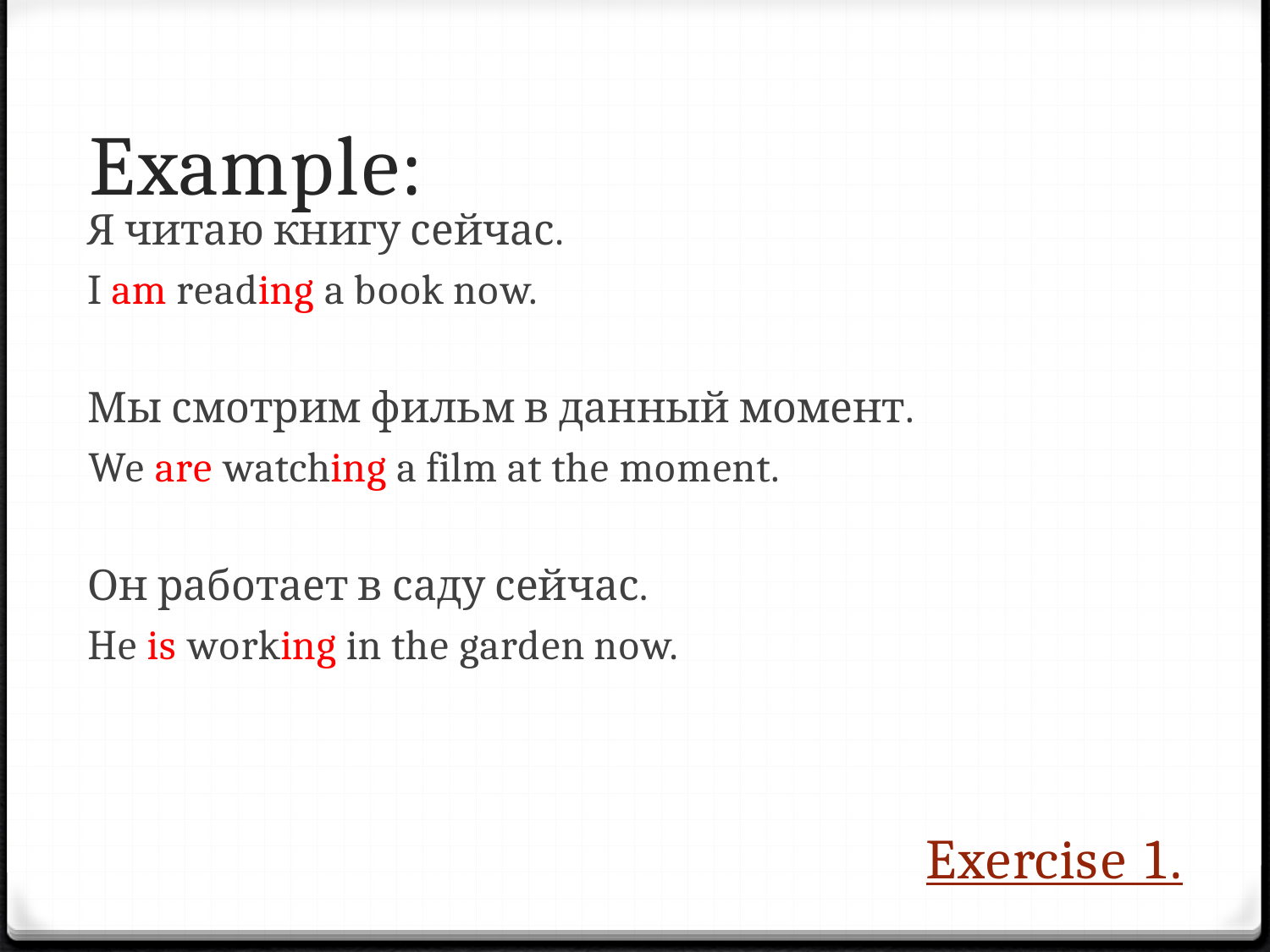

# Example:
Я читаю книгу сейчас.
I am reading a book now.

Мы смотрим фильм в данный момент.
We are watching a film at the moment.

Он работает в саду сейчас.
He is working in the garden now.
Exercise 1.